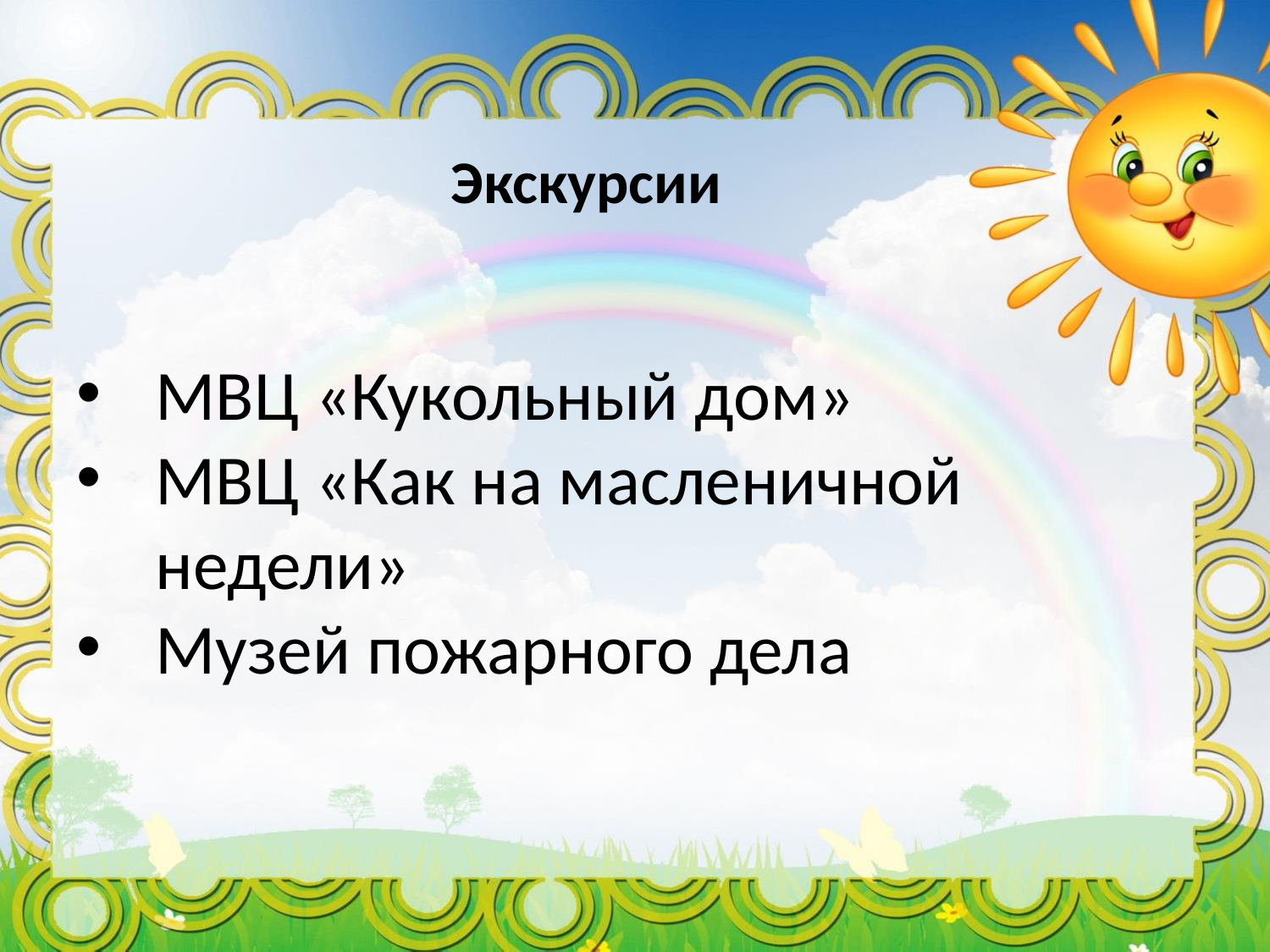

# Экскурсии
МВЦ «Кукольный дом»
МВЦ «Как на масленичной недели»
Музей пожарного дела